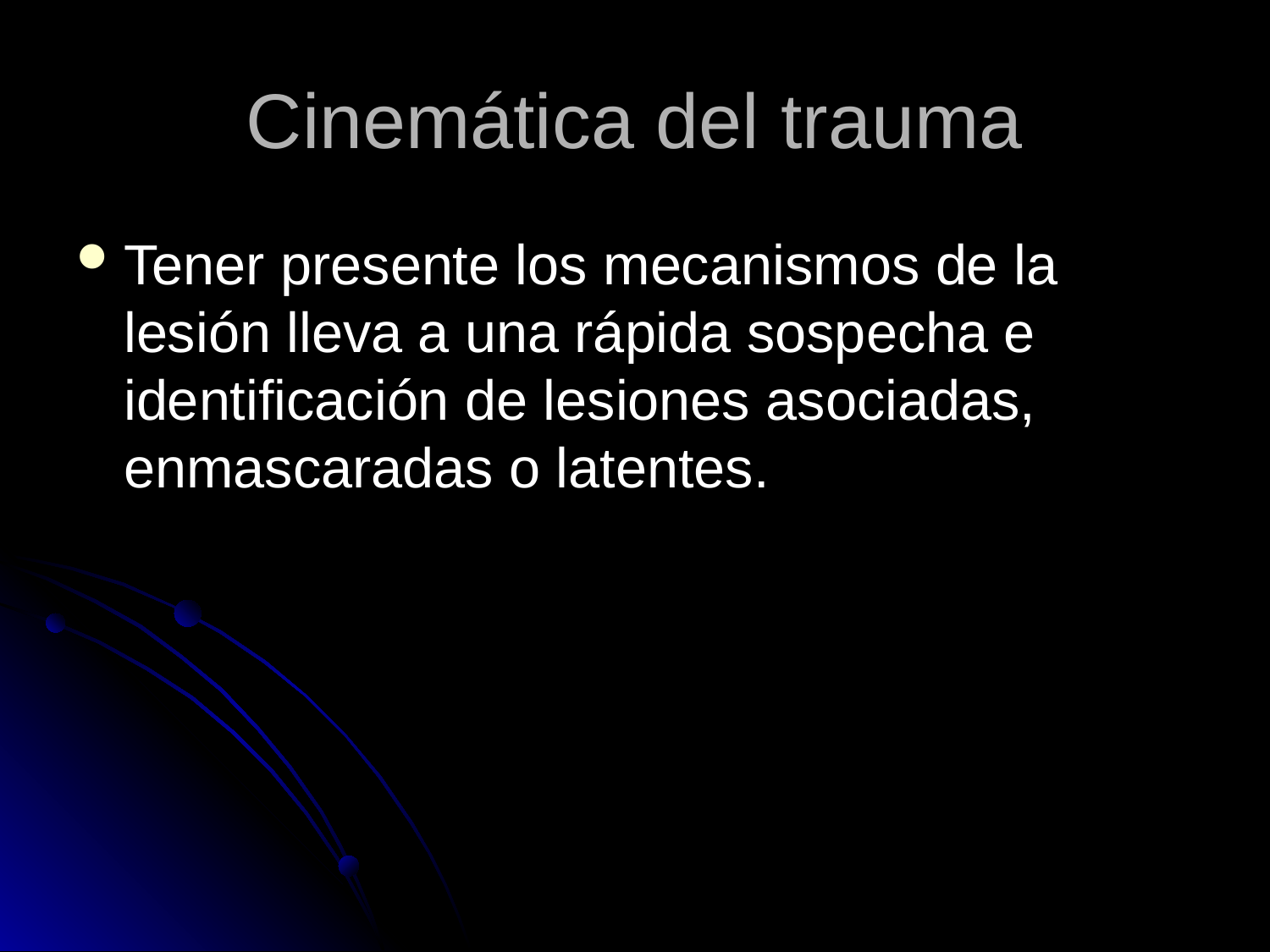

# Cinemática del trauma
Tener presente los mecanismos de la lesión lleva a una rápida sospecha e identificación de lesiones asociadas, enmascaradas o latentes.